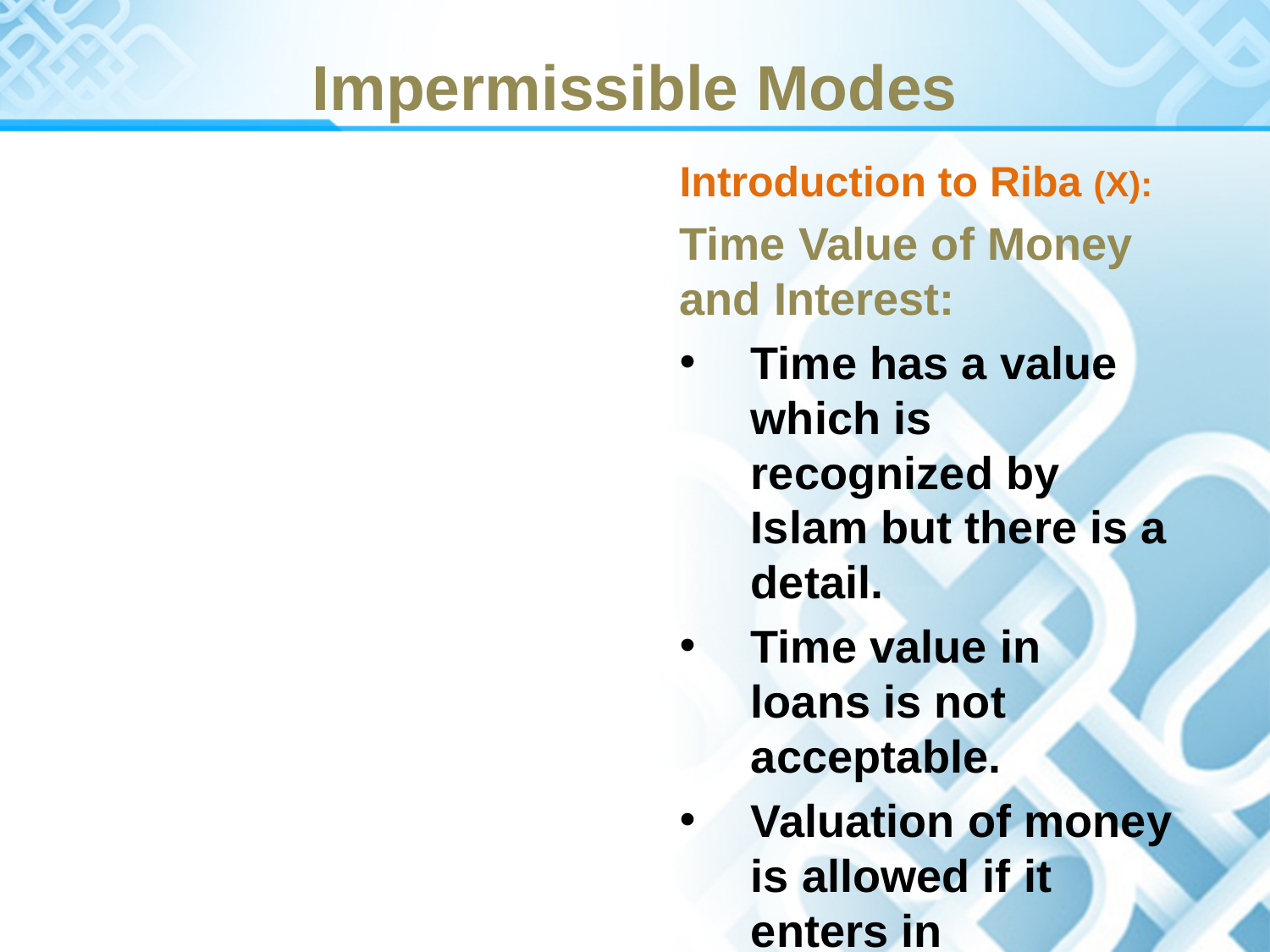

Impermissible Modes
Introduction to Riba (X):
Time Value of Money and Interest:
Time has a value which is recognized by Islam but there is a detail.
Time value in loans is not acceptable.
Valuation of money is allowed if it enters in circulation of exchange.